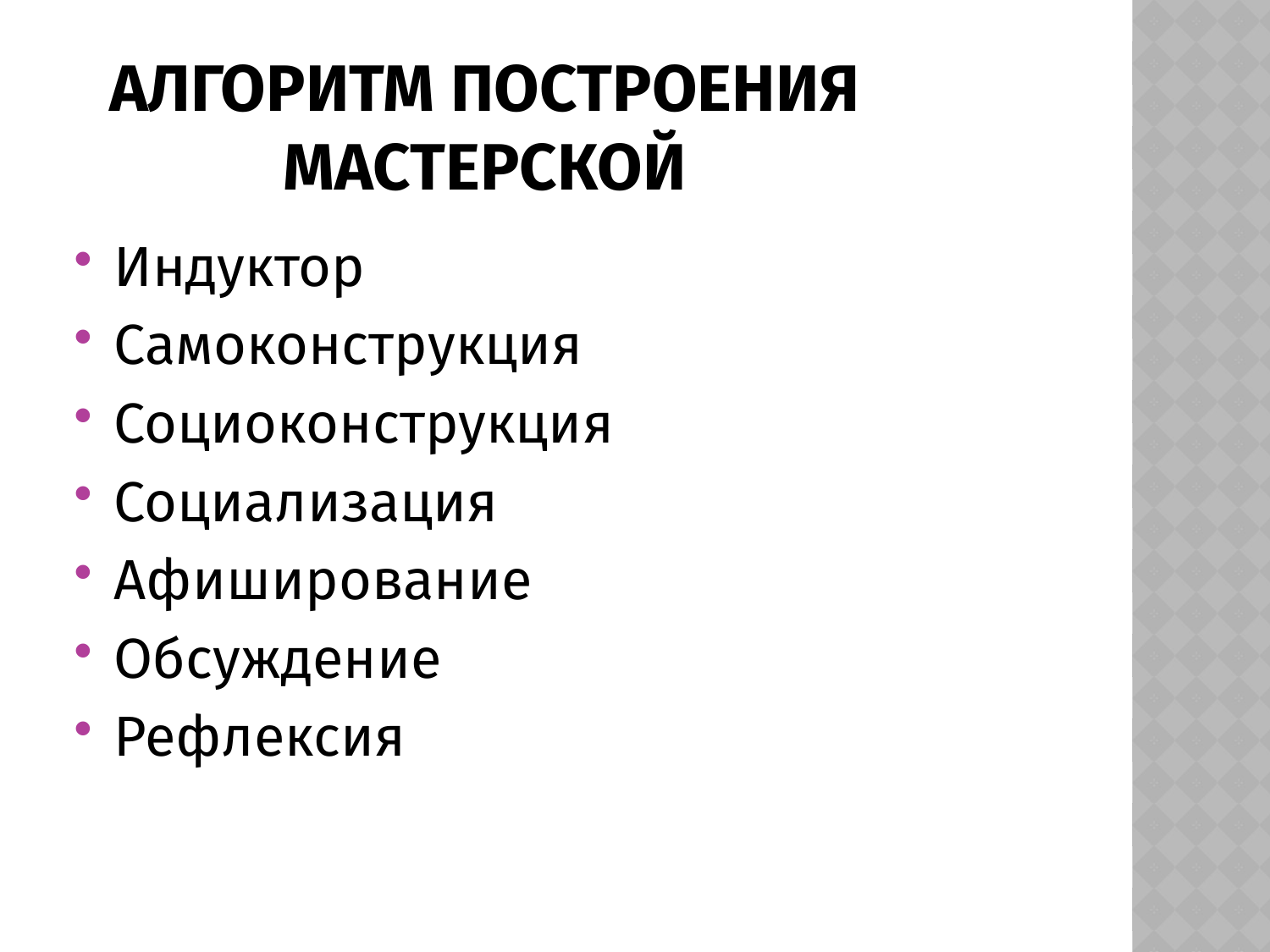

# Алгоритм построения мастерской
Индуктор
Самоконструкция
Социоконструкция
Социализация
Афиширование
Обсуждение
Рефлексия